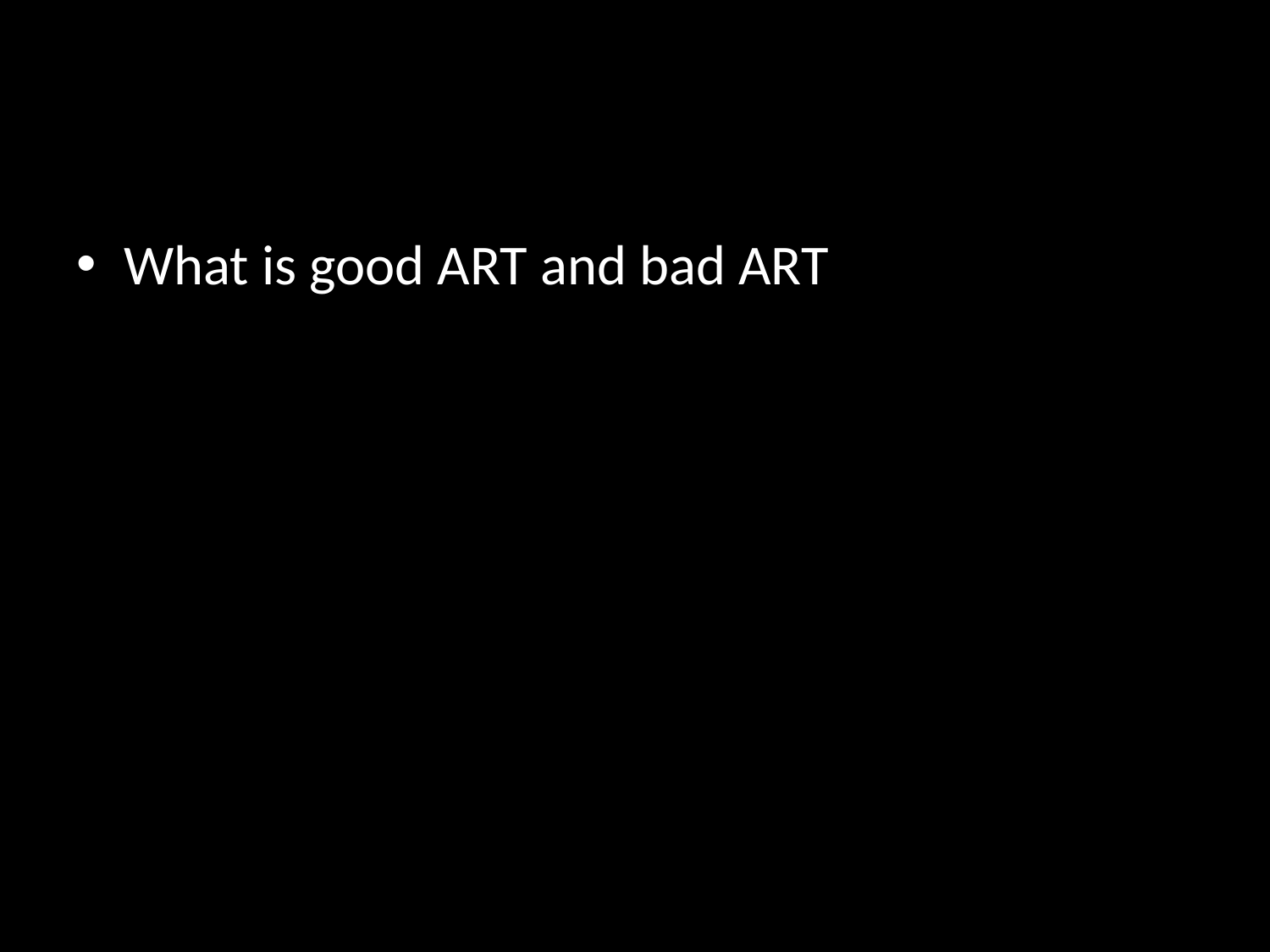

#
What is good ART and bad ART